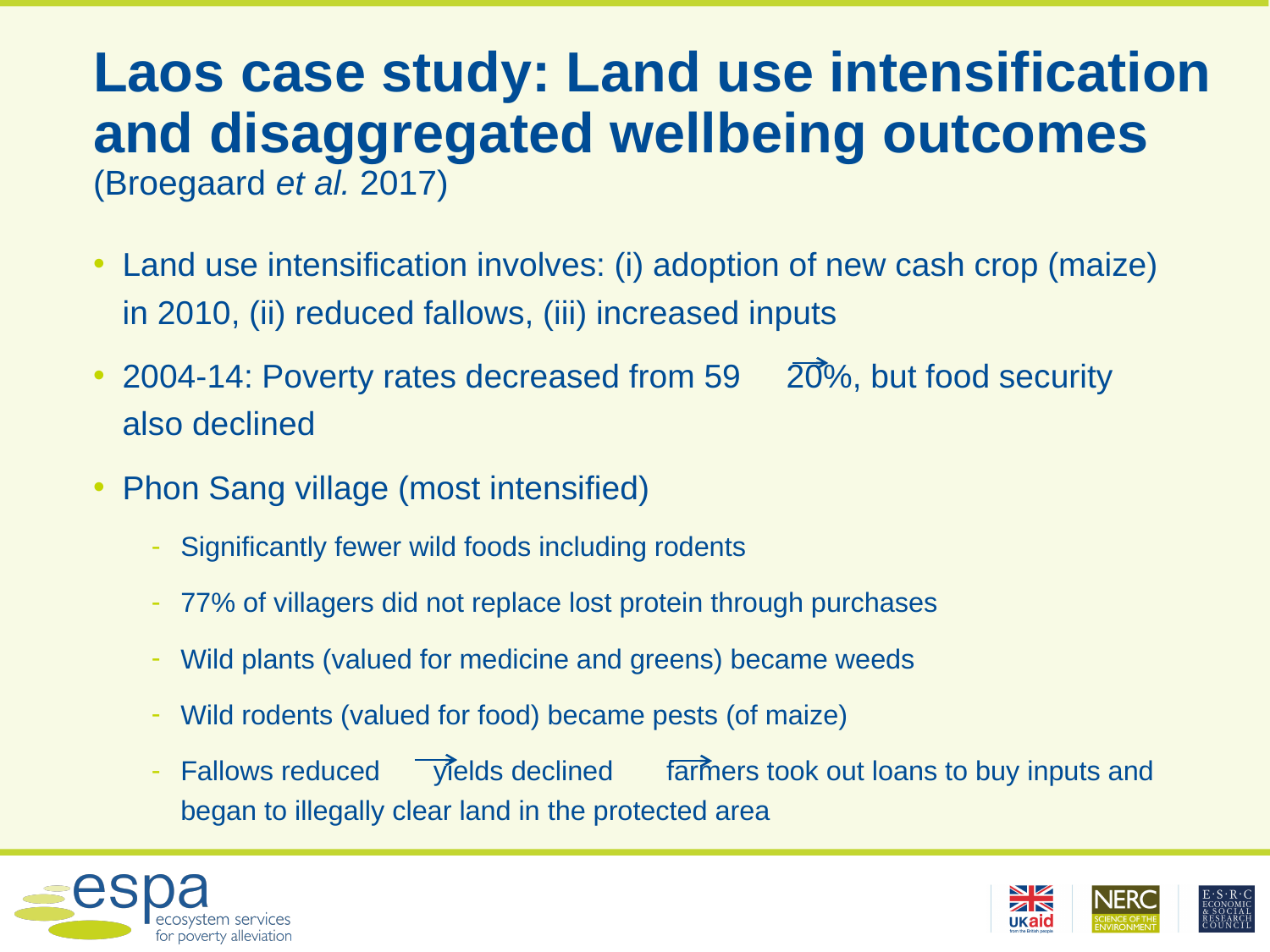

# Laos case study: Land use intensification and disaggregated wellbeing outcomes (Broegaard et al. 2017)
Land use intensification involves: (i) adoption of new cash crop (maize) in 2010, (ii) reduced fallows, (iii) increased inputs
2004-14: Poverty rates decreased from 59     20%, but food security also declined
Phon Sang village (most intensified)
Significantly fewer wild foods including rodents
77% of villagers did not replace lost protein through purchases
Wild plants (valued for medicine and greens) became weeds
Wild rodents (valued for food) became pests (of maize)
Fallows reduced       yields declined       farmers took out loans to buy inputs and began to illegally clear land in the protected area